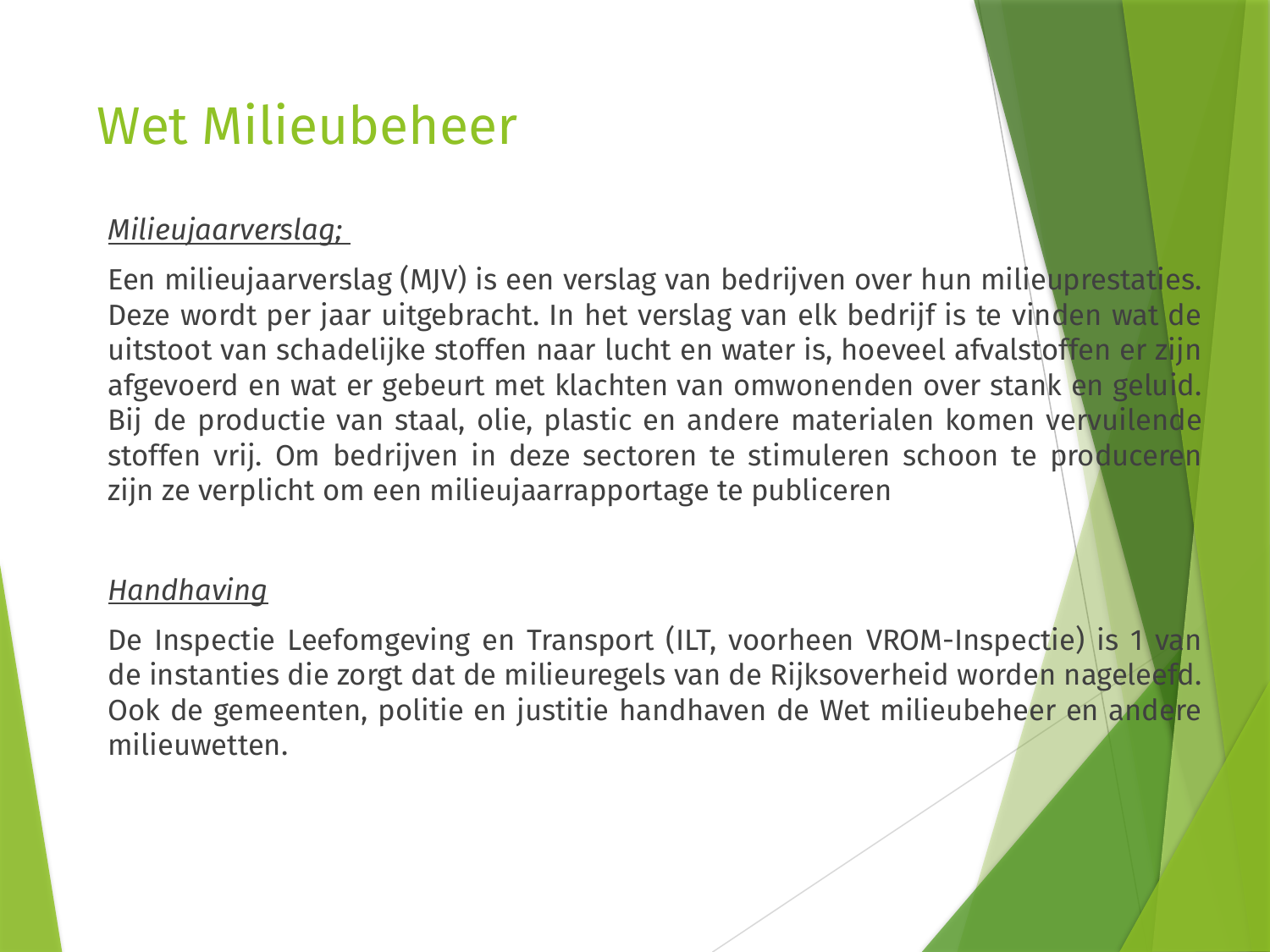

# Wet Milieubeheer
Milieujaarverslag;
Een milieujaarverslag (MJV) is een verslag van bedrijven over hun milieuprestaties. Deze wordt per jaar uitgebracht. In het verslag van elk bedrijf is te vinden wat de uitstoot van schadelijke stoffen naar lucht en water is, hoeveel afvalstoffen er zijn afgevoerd en wat er gebeurt met klachten van omwonenden over stank en geluid. Bij de productie van staal, olie, plastic en andere materialen komen vervuilende stoffen vrij. Om bedrijven in deze sectoren te stimuleren schoon te produceren zijn ze verplicht om een milieujaarrapportage te publiceren

Handhaving
De Inspectie Leefomgeving en Transport (ILT, voorheen VROM-Inspectie) is 1 van de instanties die zorgt dat de milieuregels van de Rijksoverheid worden nageleefd. Ook de gemeenten, politie en justitie handhaven de Wet milieubeheer en andere milieuwetten.